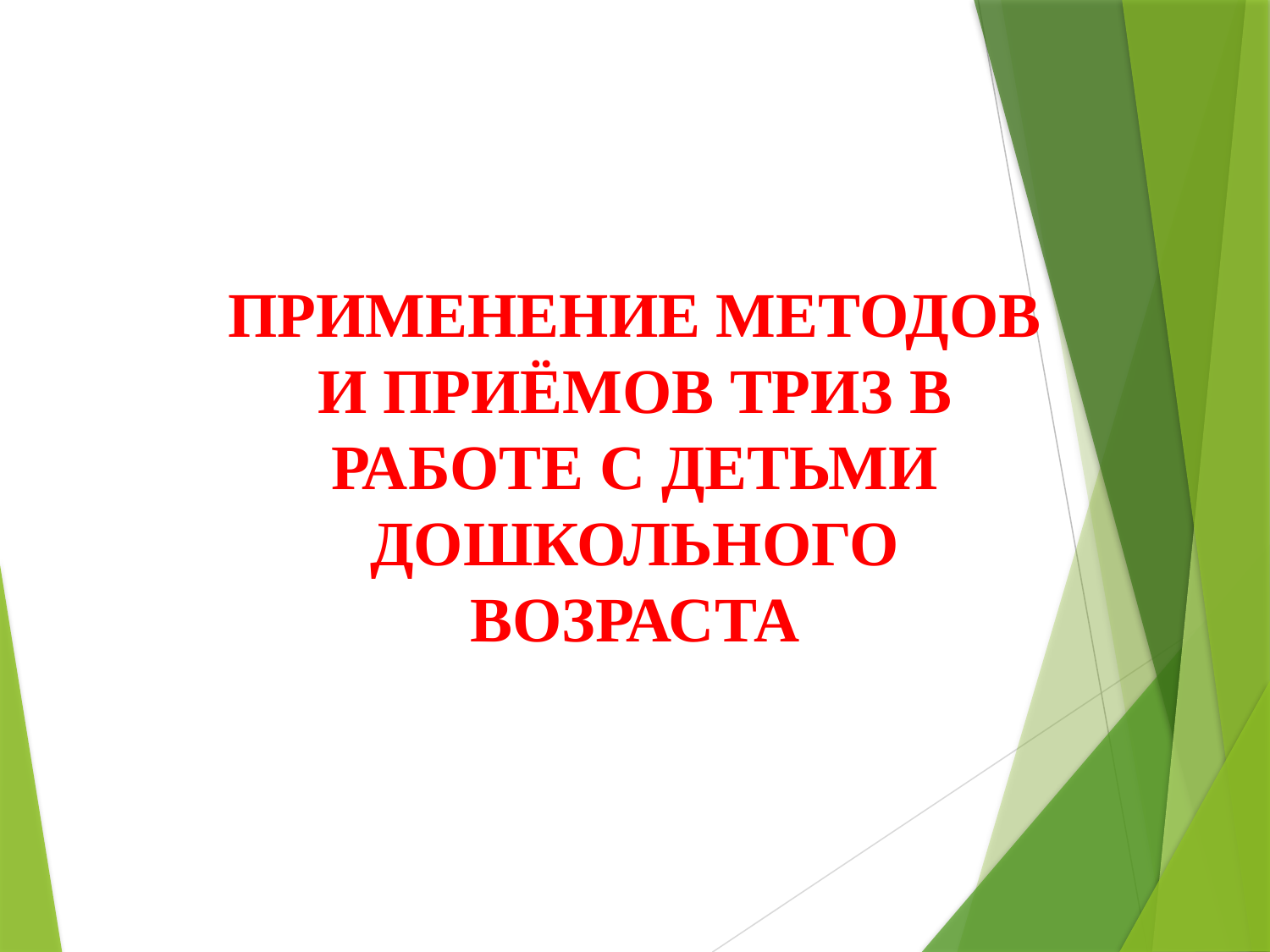

Применение методов и приёмов триз в работе с детьми дошкольного возраста